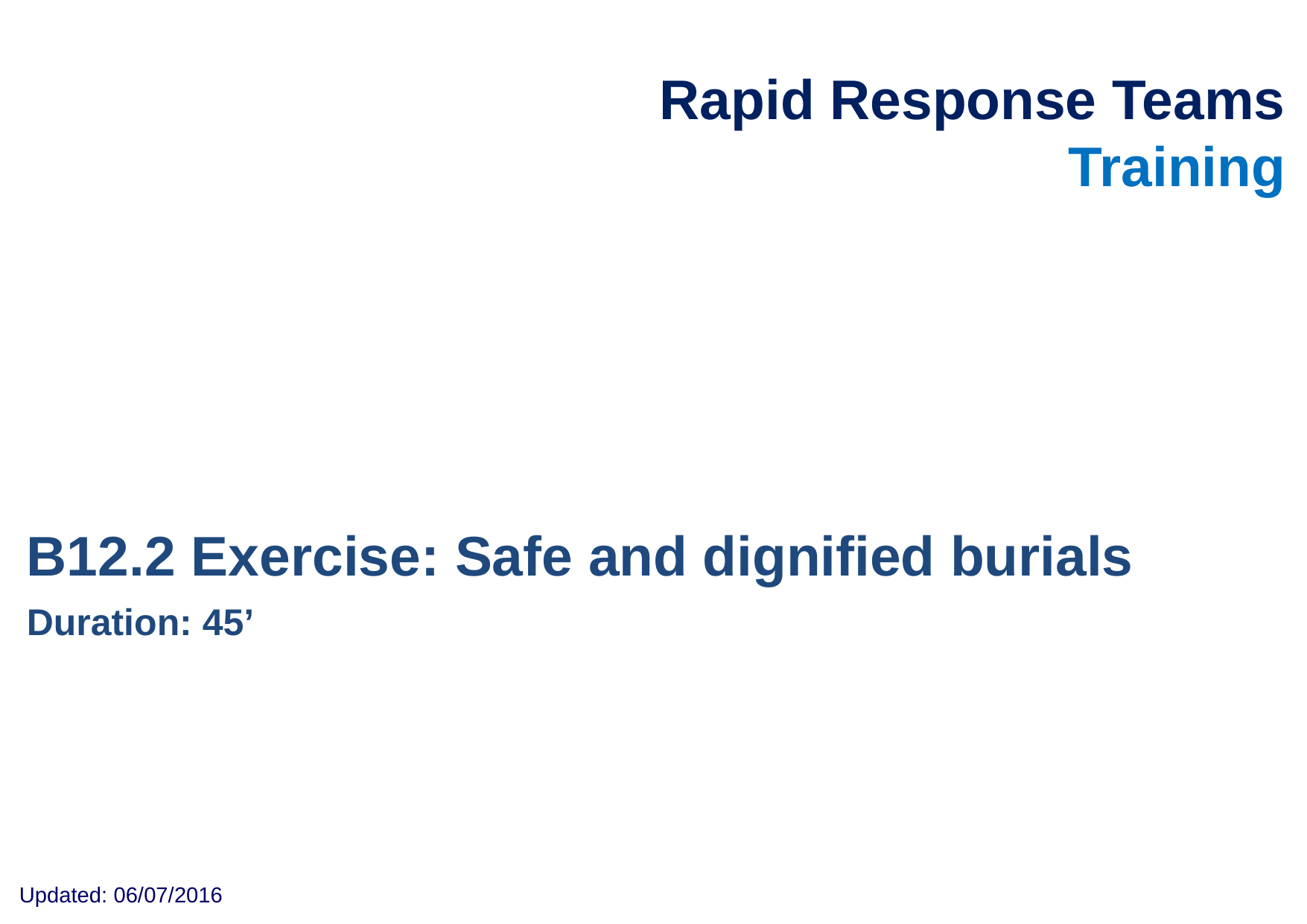

Rapid Response Teams Training
Go Training
B12.2 Exercise: Safe and dignified burials
Duration: 45’
Updated: 06/07/2016